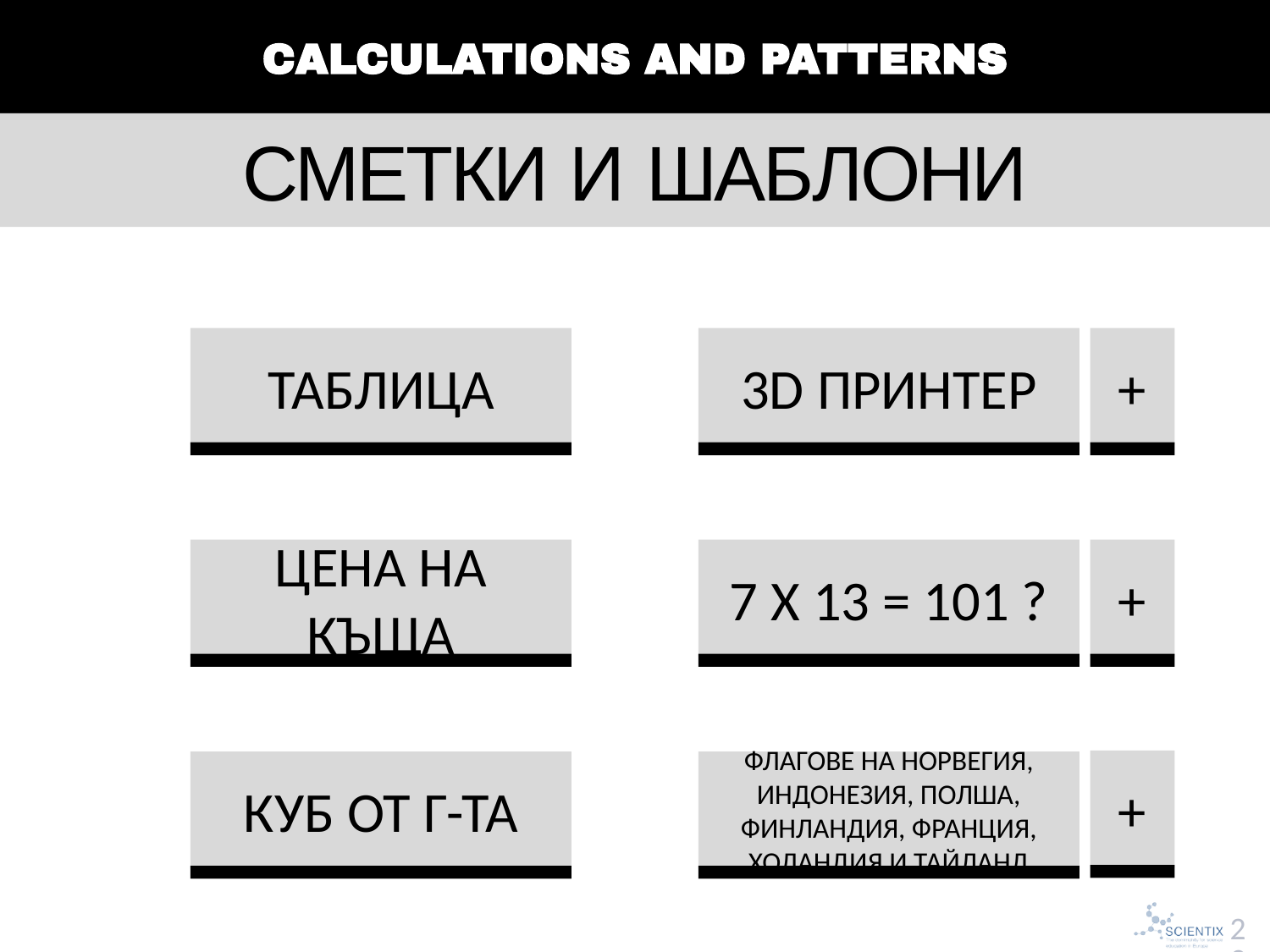

Calculations and patterns
# Сметки и шаблони
Таблица
3D принтер
+

Цена на къща
7 х 13 = 101 ?
+

+
Куб от Г-та
Флагове на Норвегия, Индонезия, Полша, Финландия, Франция, Холандия и Тайланд

29